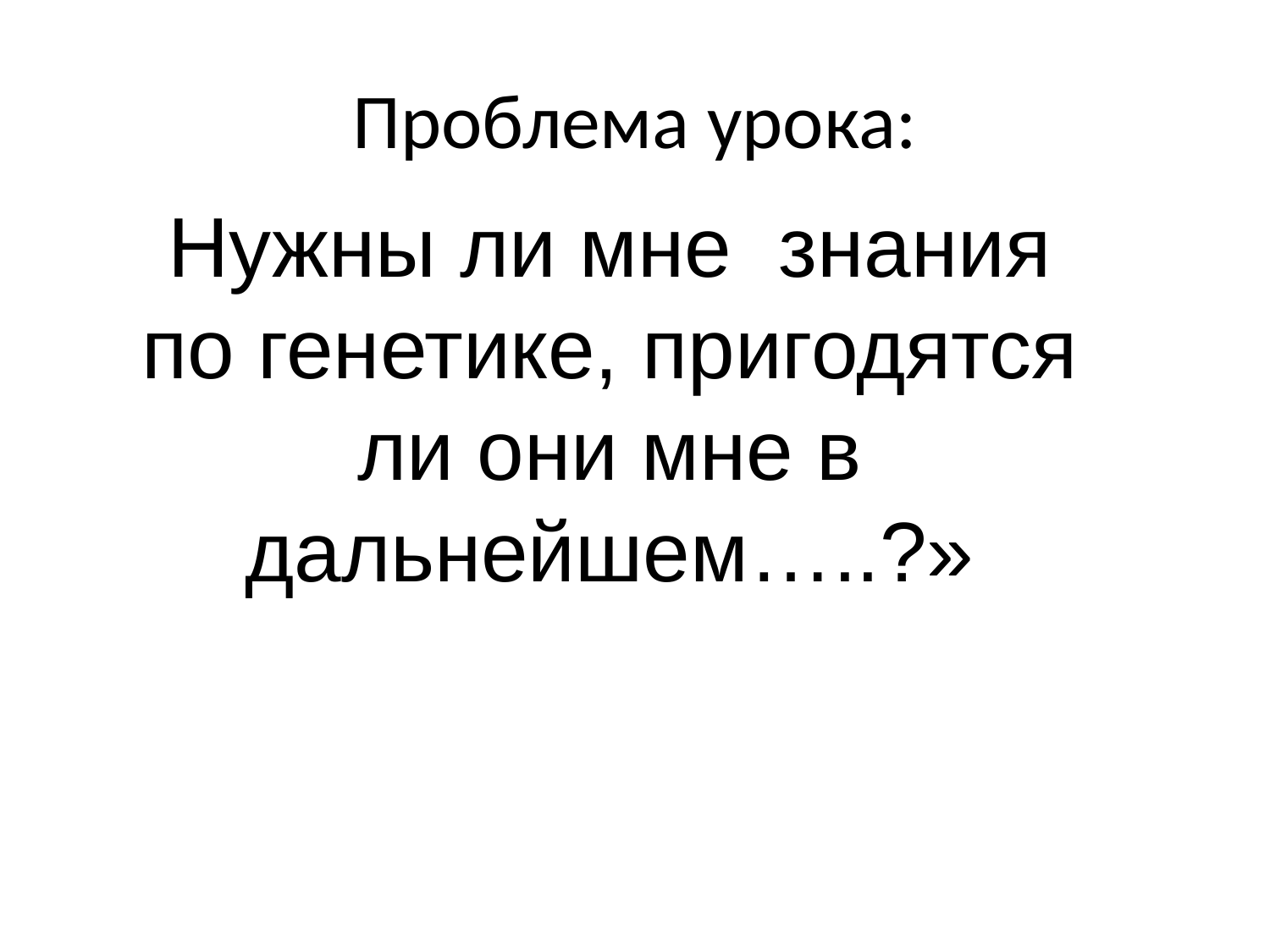

# Проблема урока:
Нужны ли мне  знания по генетике, пригодятся ли они мне в дальнейшем…..?»